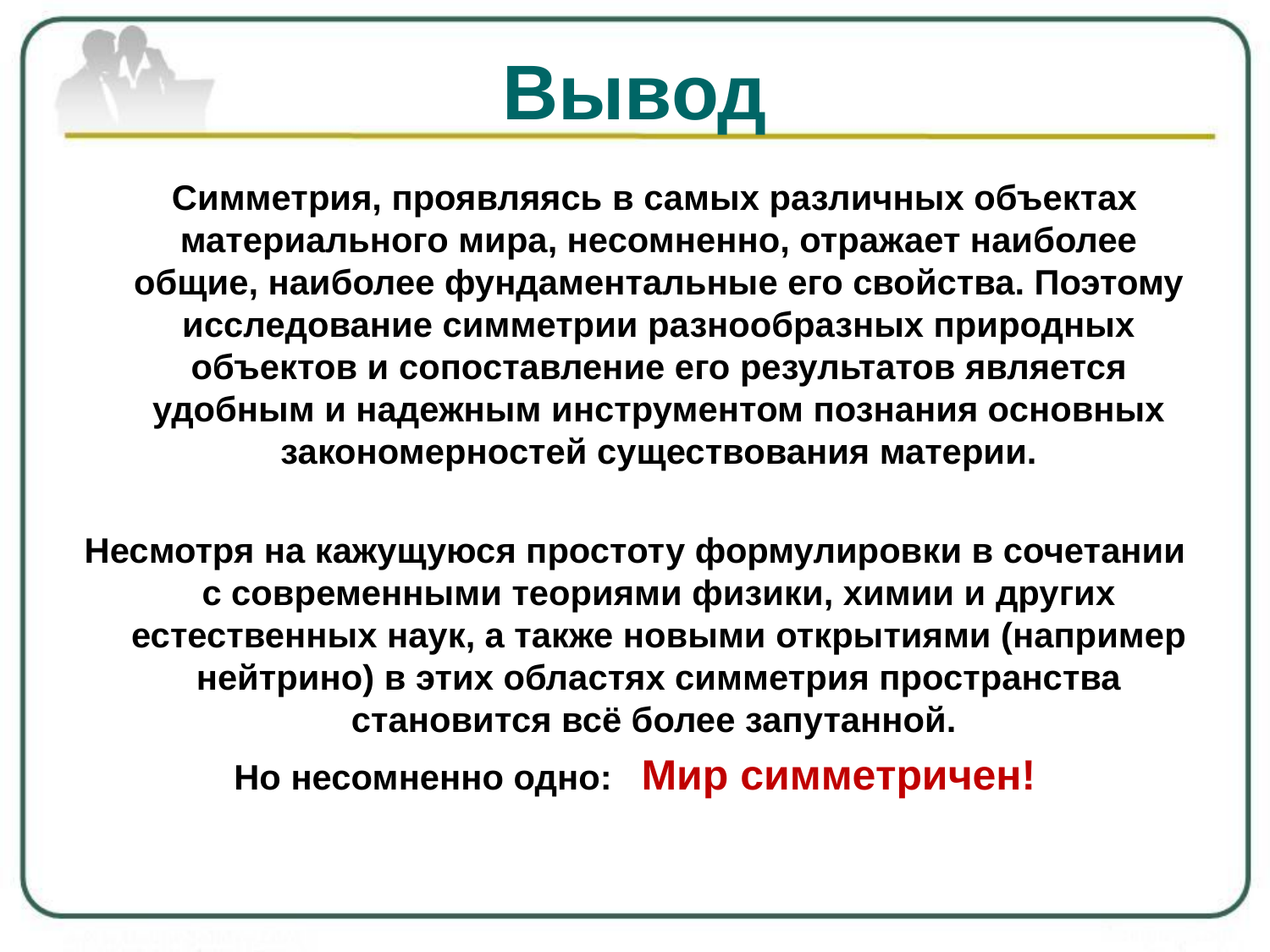

# Вывод
    Симметрия, проявляясь в самых различных объектах материального мира, несомненно, отражает наиболее общие, наиболее фундаментальные его свойства. Поэтому исследование симметрии разнообразных природных объектов и сопоставление его результатов является удобным и надежным инструментом познания основных закономерностей существования материи.

Несмотря на кажущуюся простоту формулировки в сочетании с современными теориями физики, химии и других естественных наук, а также новыми открытиями (например нейтрино) в этих областях симметрия пространства становится всё более запутанной.
Но несомненно одно:   Мир симметричен!